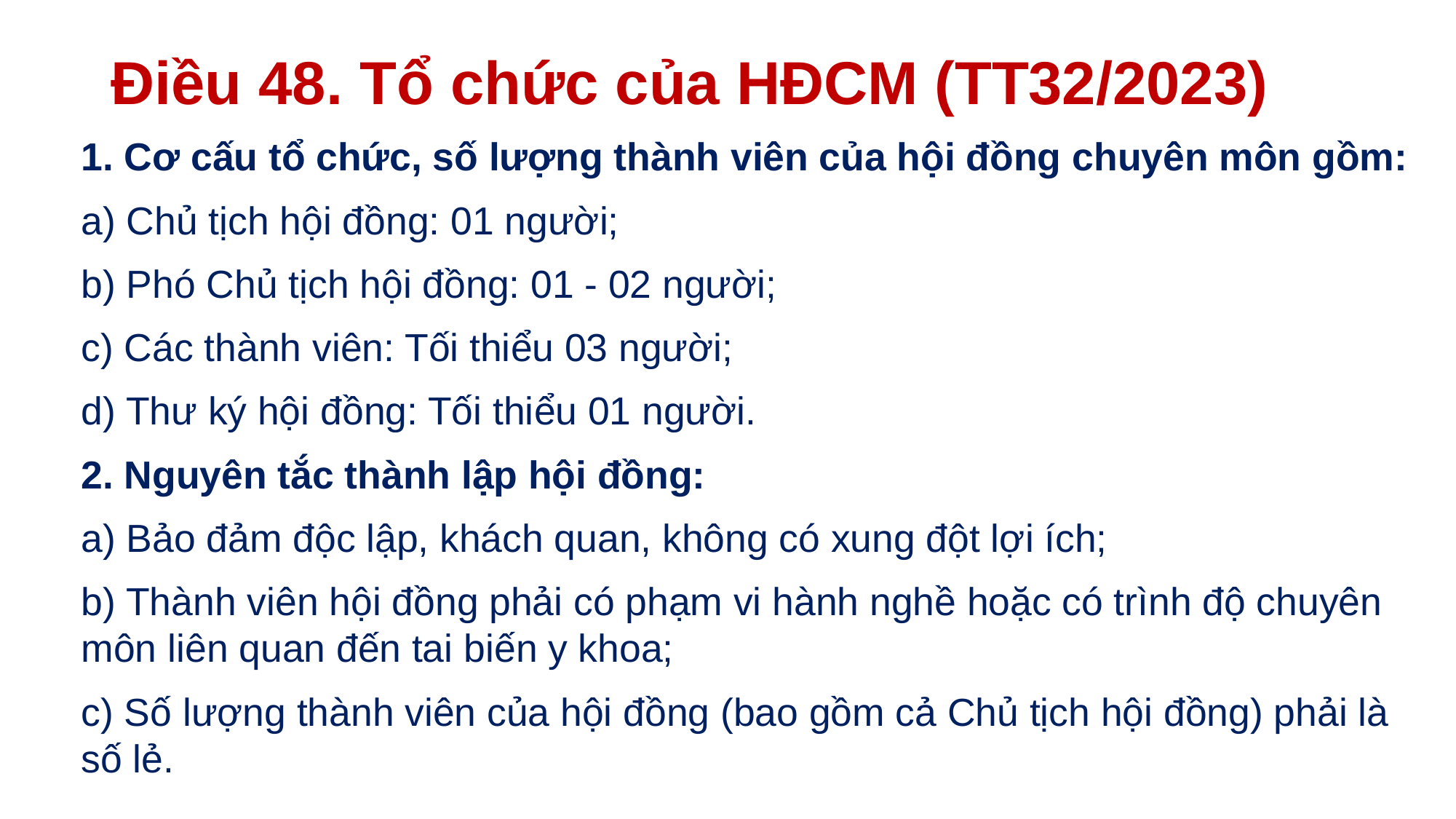

# Điều 48. Tổ chức của HĐCM (TT32/2023)
1. Cơ cấu tổ chức, số lượng thành viên của hội đồng chuyên môn gồm:
a) Chủ tịch hội đồng: 01 người;
b) Phó Chủ tịch hội đồng: 01 - 02 người;
c) Các thành viên: Tối thiểu 03 người;
d) Thư ký hội đồng: Tối thiểu 01 người.
2. Nguyên tắc thành lập hội đồng:
a) Bảo đảm độc lập, khách quan, không có xung đột lợi ích;
b) Thành viên hội đồng phải có phạm vi hành nghề hoặc có trình độ chuyên môn liên quan đến tai biến y khoa;
c) Số lượng thành viên của hội đồng (bao gồm cả Chủ tịch hội đồng) phải là số lẻ.